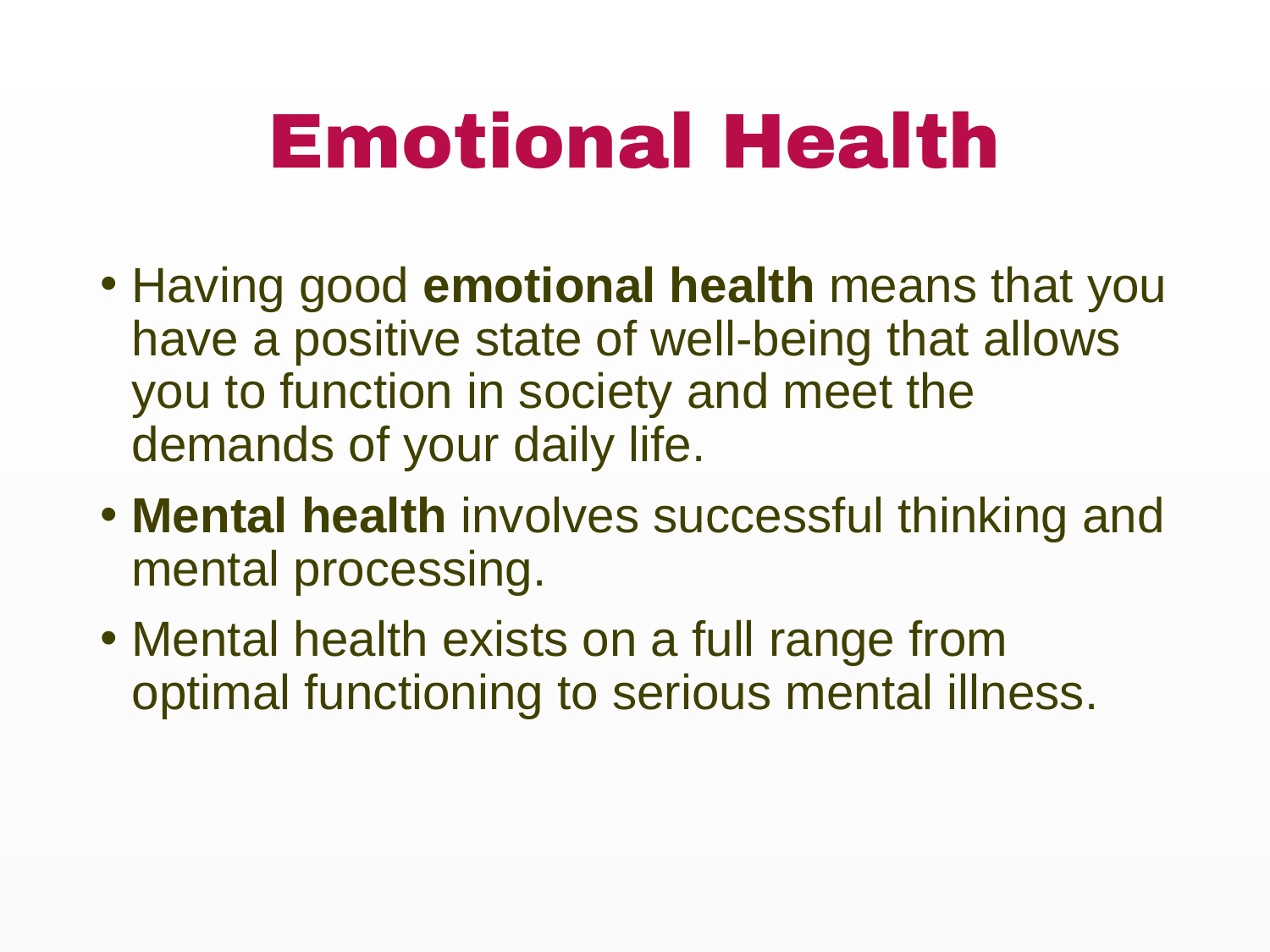

# Emotional Health
Having good emotional health means that you have a positive state of well-being that allows you to function in society and meet the demands of your daily life.
Mental health involves successful thinking and mental processing.
Mental health exists on a full range from optimal functioning to serious mental illness.